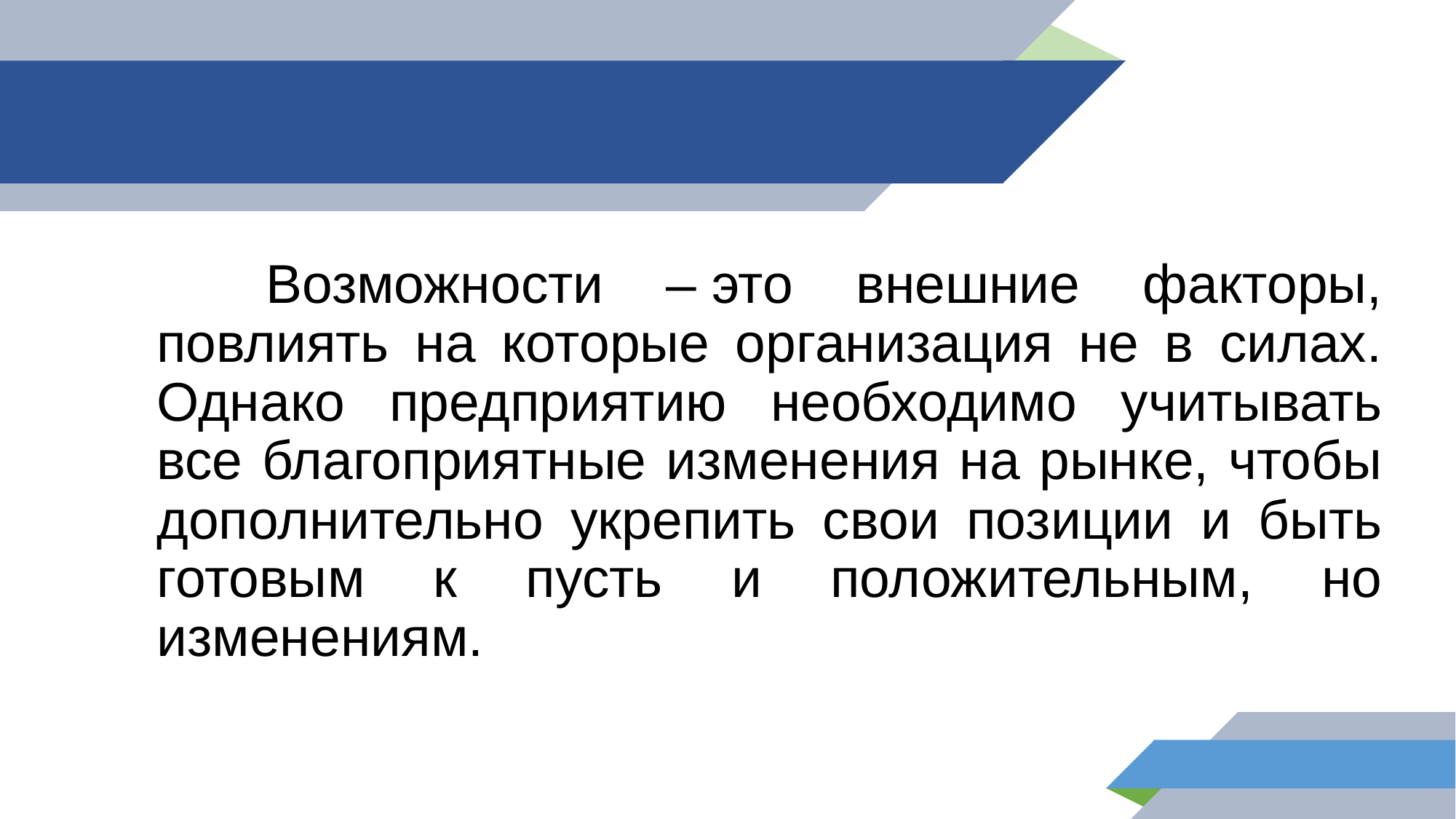

Возможности – это внешние факторы, повлиять на которые организация не в силах. Однако предприятию необходимо учитывать все благоприятные изменения на рынке, чтобы дополнительно укрепить свои позиции и быть готовым к пусть и положительным, но изменениям.